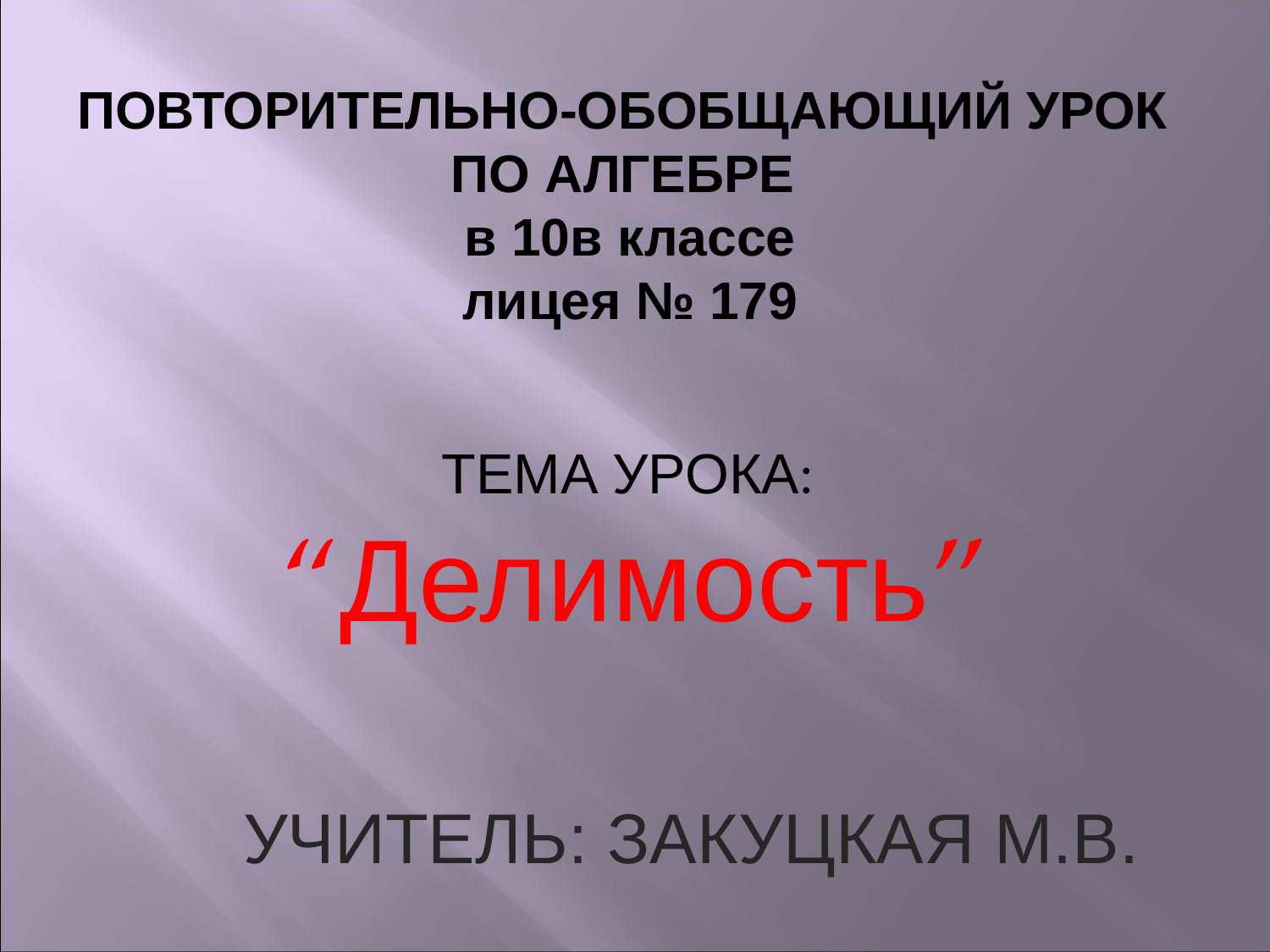

# ПОВТОРИТЕЛЬНО-ОБОБЩАЮЩИЙ УРОК ПО АЛГЕБРЕ в 10в классе лицея № 179
ТЕМА УРОКА:
“Делимость”
УЧИТЕЛЬ: ЗАКУЦКАЯ М.В.